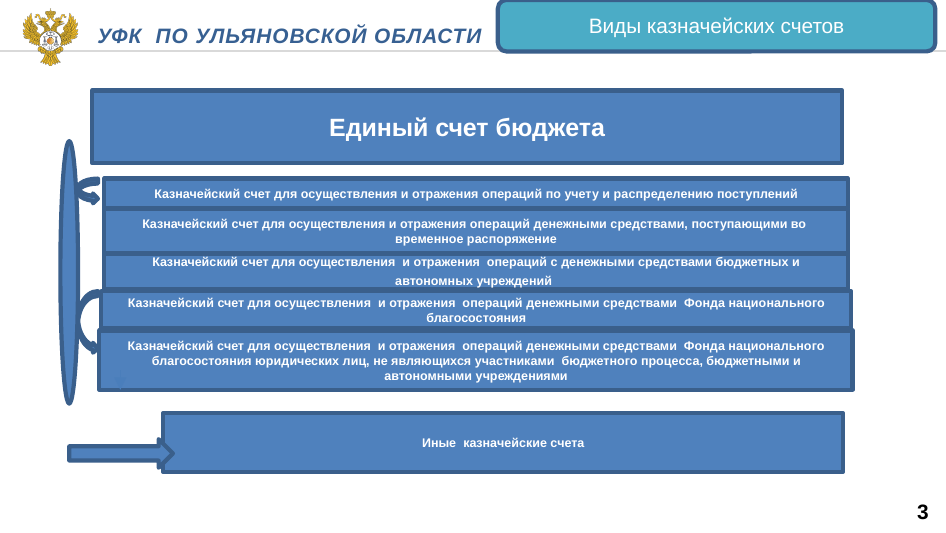

Виды казначейских счетов

Уфк  по ульяновской области

Единый счет бюджета

Казначейский счет для осуществления и отражения операций по учету и распределению поступлений
Казначейский счет для осуществления и отражения операций денежными средствами, поступающими во  временное распоряжение
Казначейский счет для осуществления  и отражения  операций с денежными средствами бюджетных и автономных учреждений

Казначейский счет для осуществления  и отражения  операций денежными средствами  Фонда национального благосостояния
Казначейский счет для осуществления  и отражения  операций денежными средствами  Фонда национального благосостояния юридических лиц, не являющихся участниками  бюджетного процесса, бюджетными и автономными учреждениями
Иные  казначейские счета

3